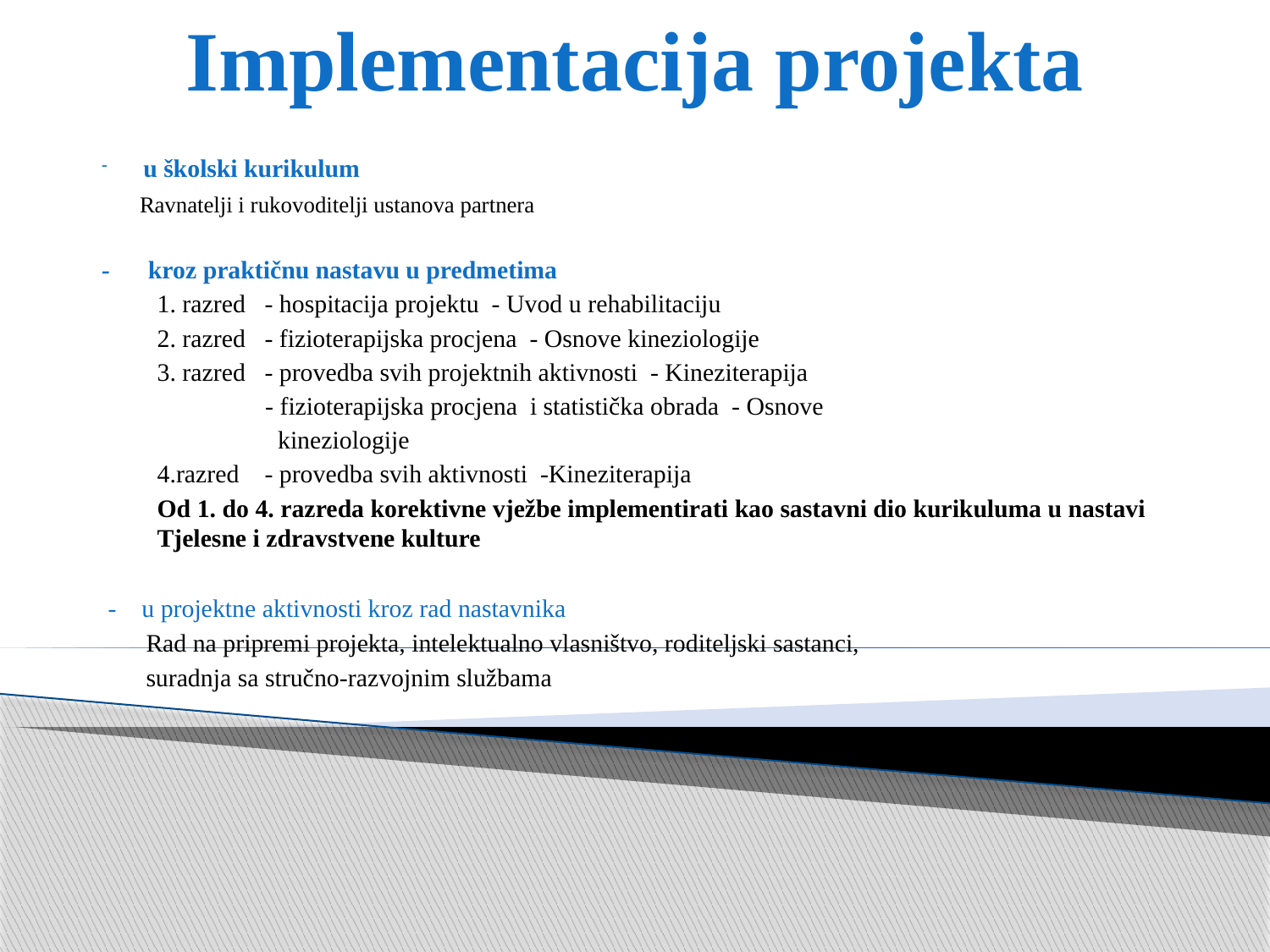

# Implementacija projekta
u školski kurikulum
      Ravnatelji i rukovoditelji ustanova partnera

-      kroz praktičnu nastavu u predmetima
1. razred   - hospitacija projektu  - Uvod u rehabilitaciju
2. razred   - fizioterapijska procjena  - Osnove kineziologije
3. razred   - provedba svih projektnih aktivnosti  - Kineziterapija
                 - fizioterapijska procjena  i statistička obrada  - Osnove
                   kineziologije
4.razred    - provedba svih aktivnosti  -Kineziterapija
Od 1. do 4. razreda korektivne vježbe implementirati kao sastavni dio kurikuluma u nastavi Tjelesne i zdravstvene kulture

 -    u projektne aktivnosti kroz rad nastavnika
       Rad na pripremi projekta, intelektualno vlasništvo, roditeljski sastanci,
       suradnja sa stručno-razvojnim službama